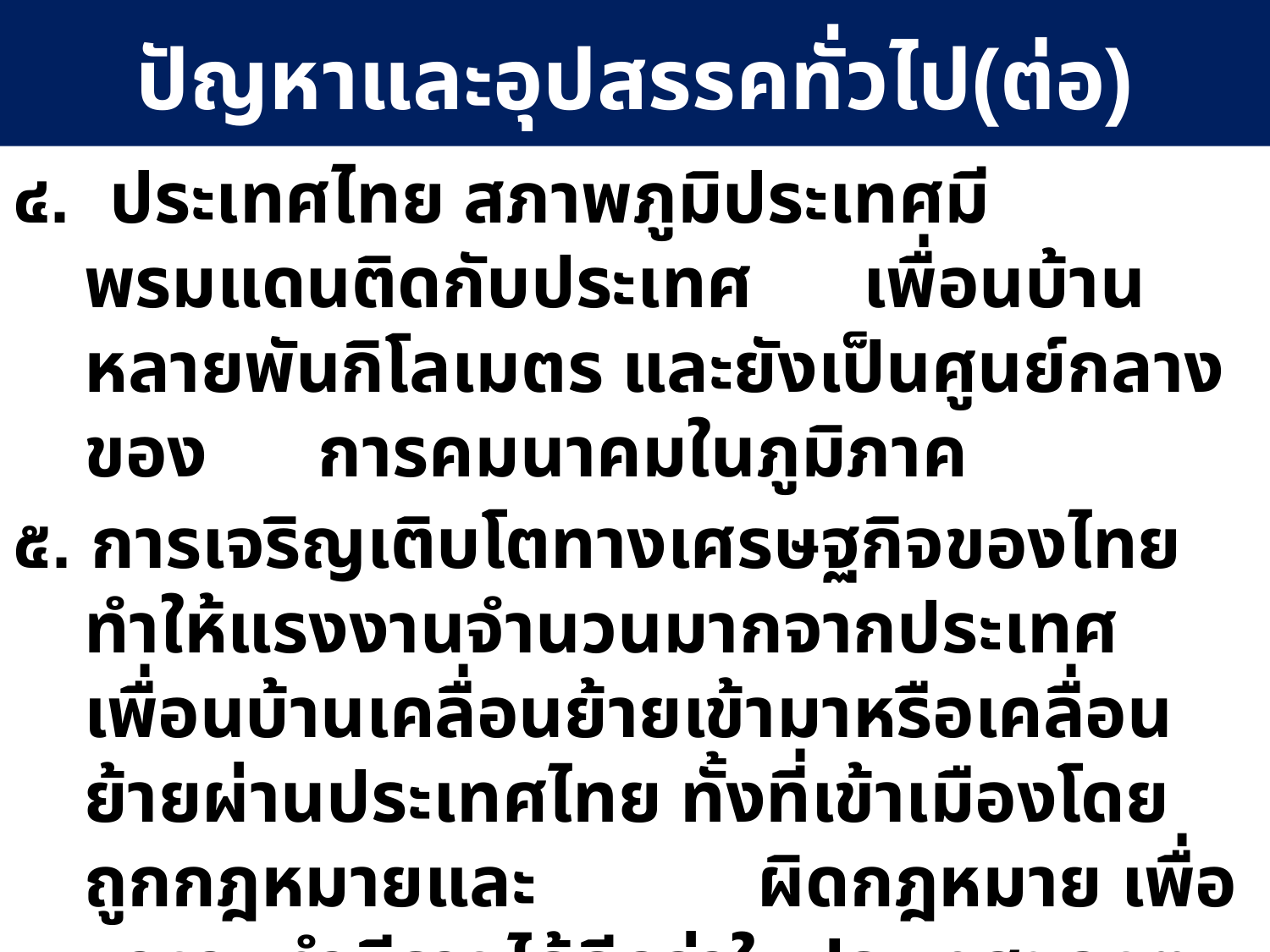

# ปัญหาและอุปสรรคทั่วไป(ต่อ)
๔.  ประเทศไทย สภาพภูมิประเทศมีพรมแดนติดกับประเทศ      เพื่อนบ้านหลายพันกิโลเมตร และยังเป็นศูนย์กลางของ      การคมนาคมในภูมิภาค
๕. การเจริญเติบโตทางเศรษฐกิจของไทย  ทำให้แรงงานจำนวนมากจากประเทศเพื่อนบ้านเคลื่อนย้ายเข้ามาหรือเคลื่อนย้ายผ่านประเทศไทย ทั้งที่เข้าเมืองโดยถูกกฎหมายและ            ผิดกฎหมาย เพื่อหางานทำมีรายได้ดีกว่าในประเทศของตน